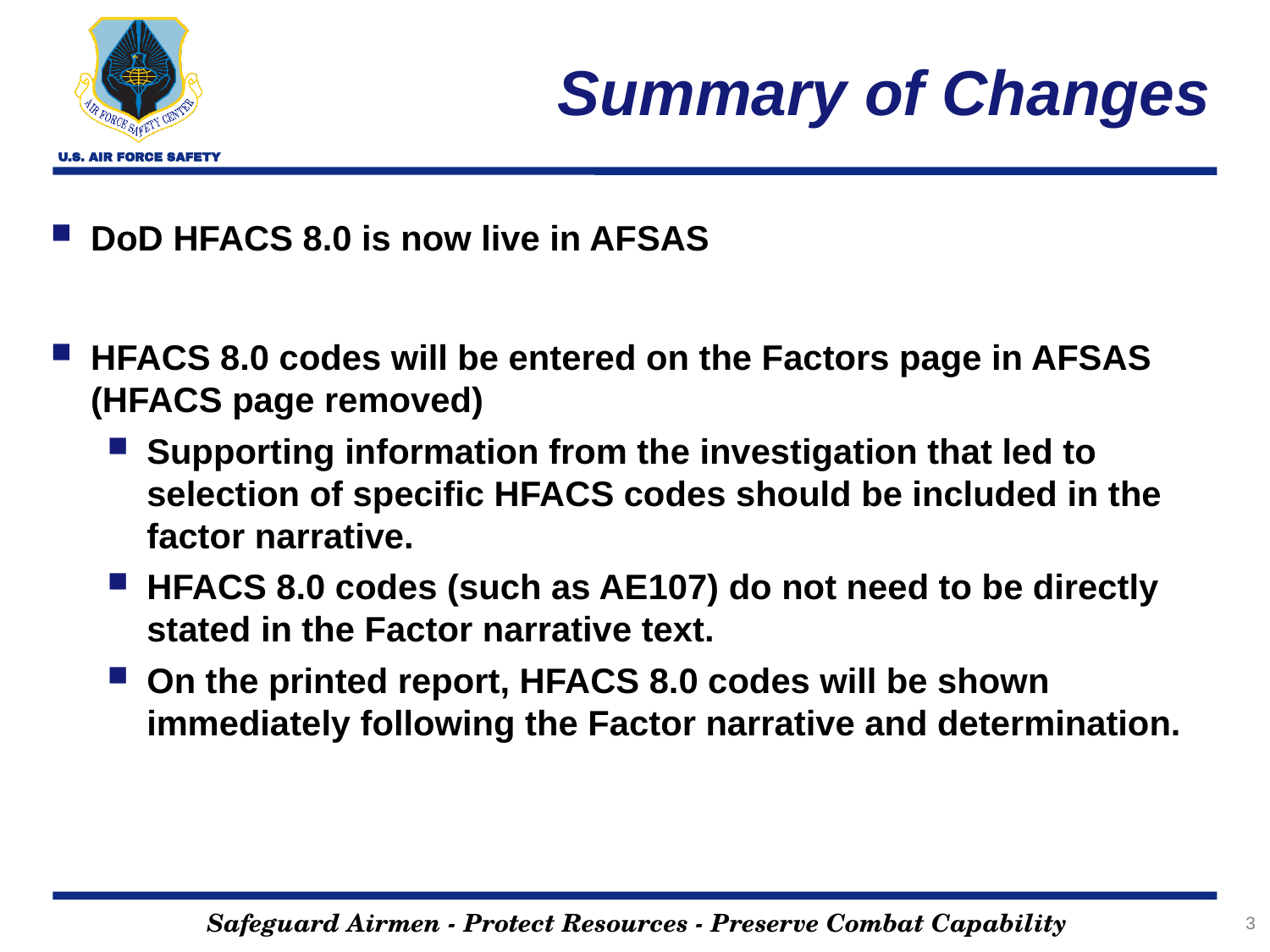

# Summary of Changes
DoD HFACS 8.0 is now live in AFSAS

HFACS 8.0 codes will be entered on the Factors page in AFSAS (HFACS page removed)
Supporting information from the investigation that led to selection of specific HFACS codes should be included in the factor narrative.
HFACS 8.0 codes (such as AE107) do not need to be directly stated in the Factor narrative text.
On the printed report, HFACS 8.0 codes will be shown immediately following the Factor narrative and determination.

3